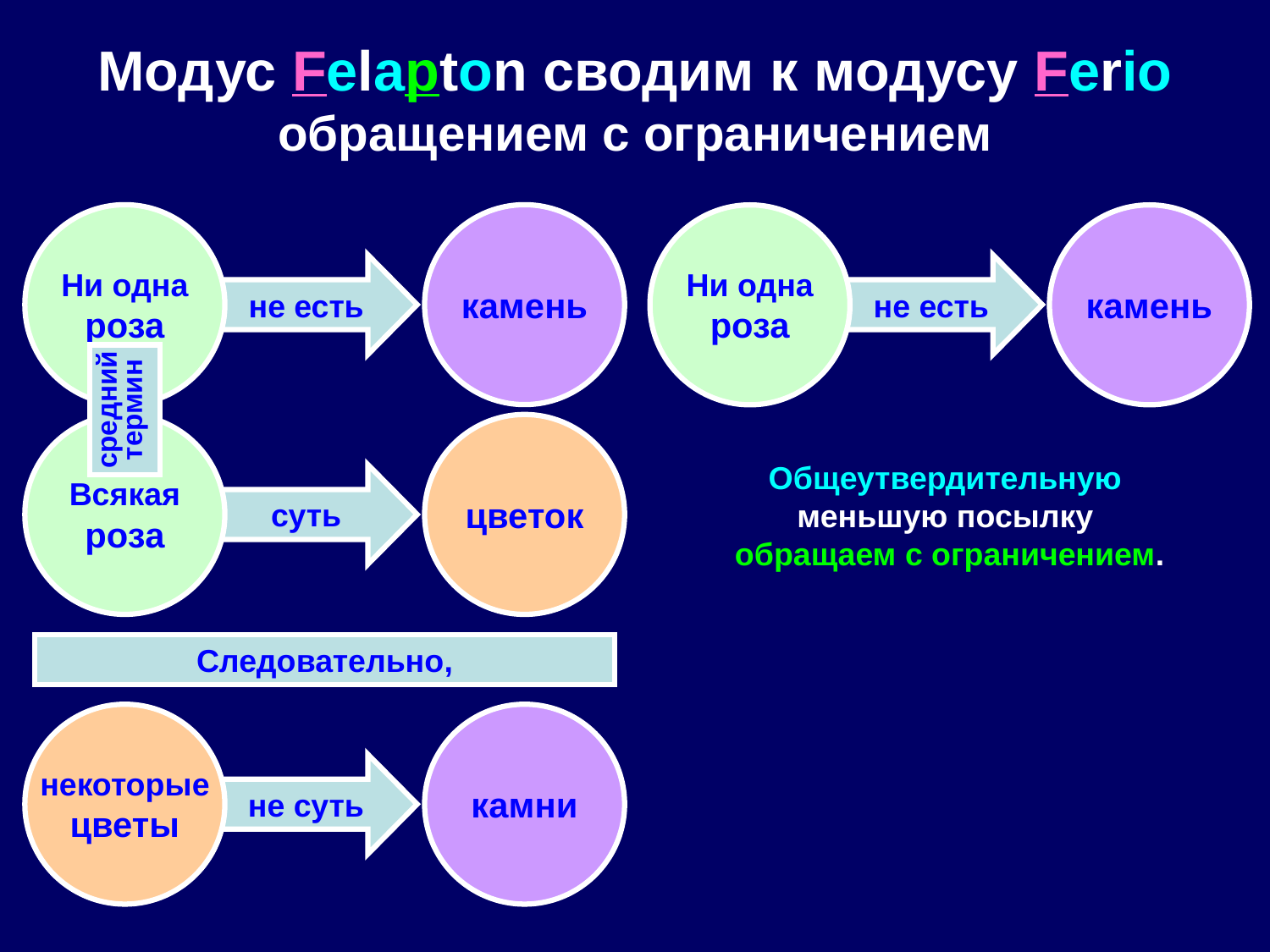

# Модус Felapton сводим к модусу Ferio обращением с ограничением
Ни одна
роза
камень
Ни одна
роза
камень
не есть
не есть
средний
термин
Всякая
роза
цветок
Общеутвердительную
меньшую посылку
обращаем с ограничением.
суть
Следовательно,
некоторые
цветы
камни
не суть